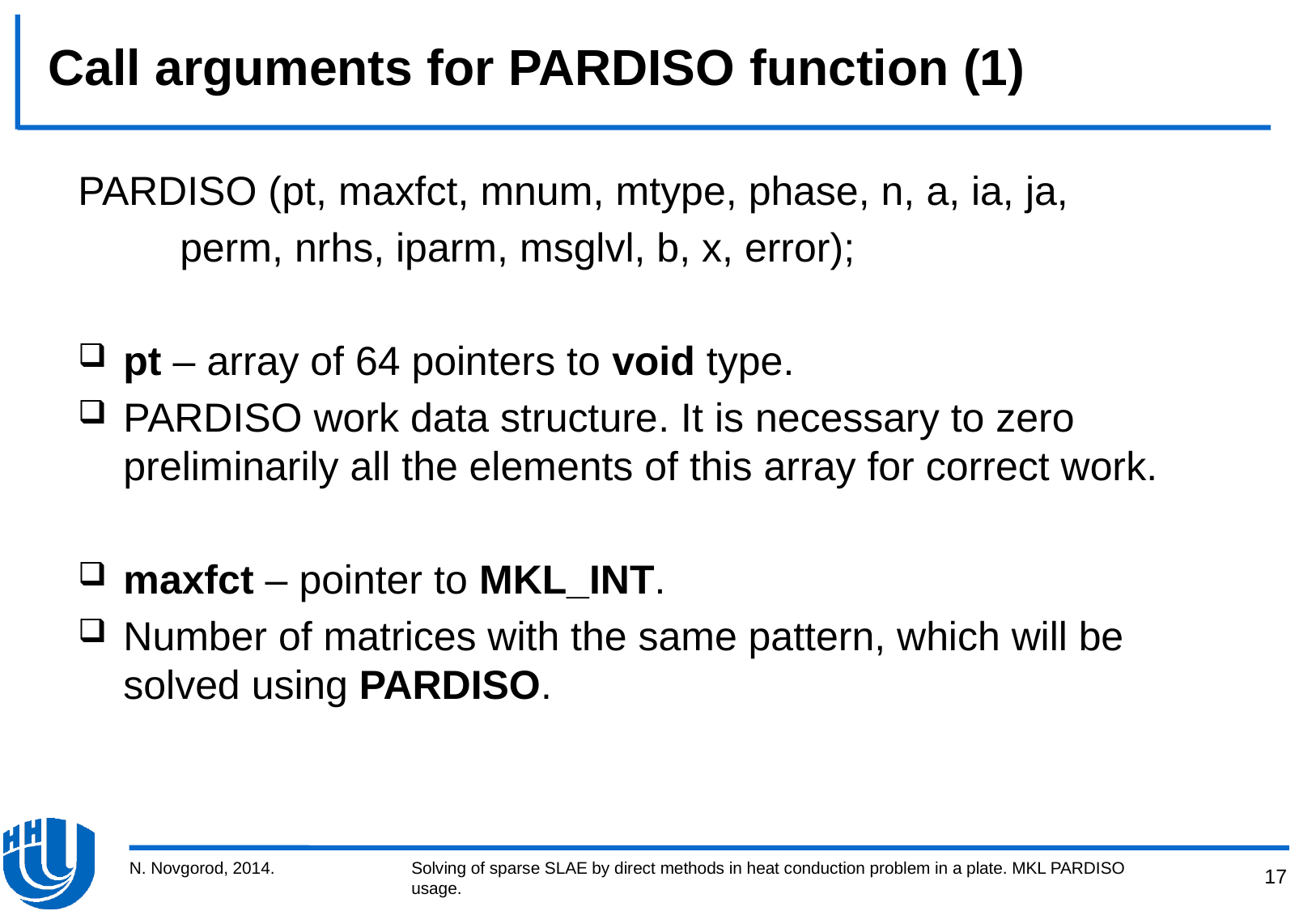

# Call arguments for PARDISO function (1)
PARDISO (pt, maxfct, mnum, mtype, phase, n, a, ia, ja,
         perm, nrhs, iparm, msglvl, b, x, error);

pt – array of 64 pointers to void type.
PARDISO work data structure. It is necessary to zero preliminarily all the elements of this array for correct work.

maxfct – pointer to MKL_INT.
Number of matrices with the same pattern, which will be solved using PARDISO.

N. Novgorod, 2014.
Solving of sparse SLAE by direct methods in heat conduction problem in a plate. MKL PARDISO usage.